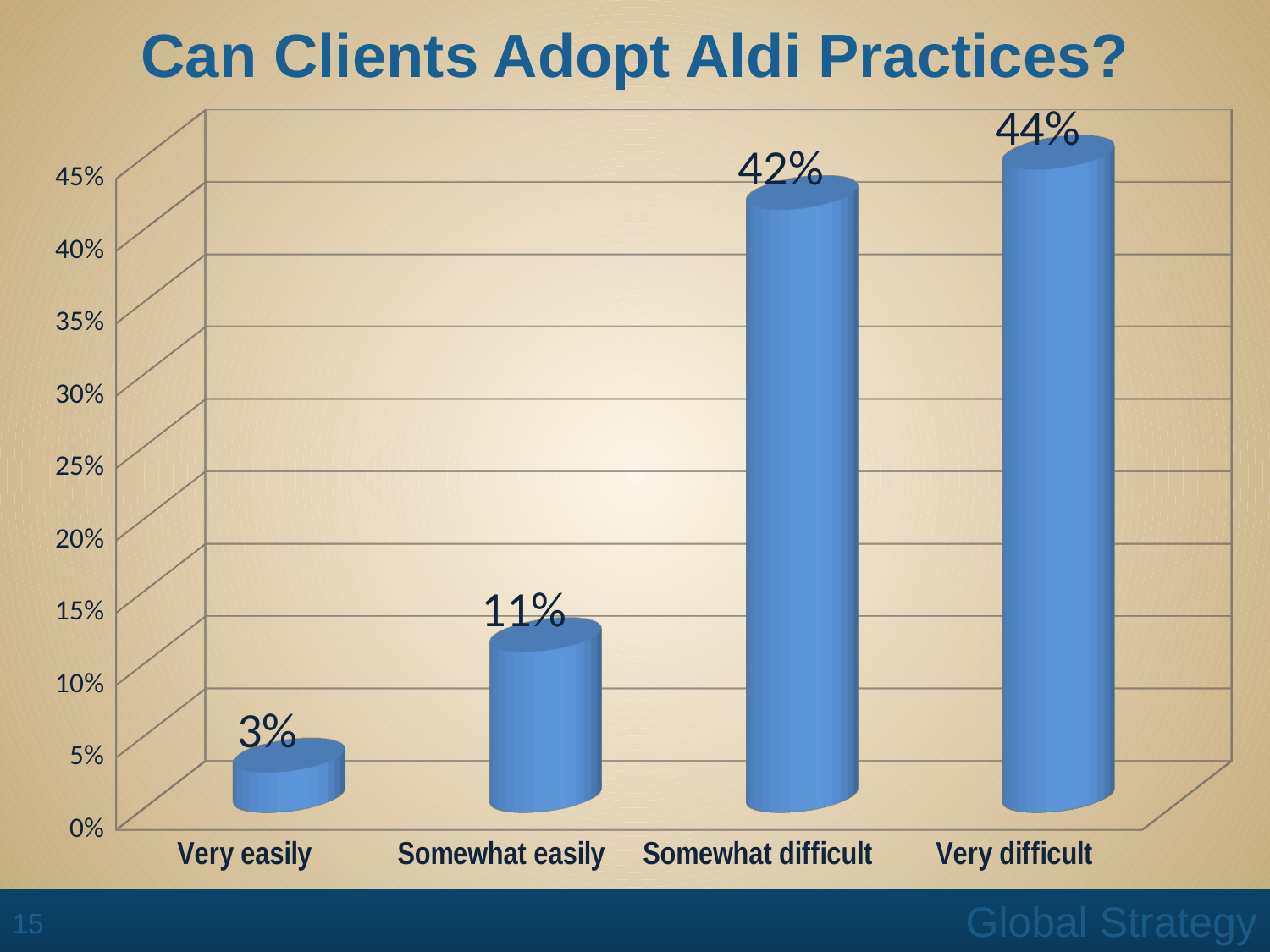

# Can Clients Adopt Aldi Practices?

[unsupported chart]